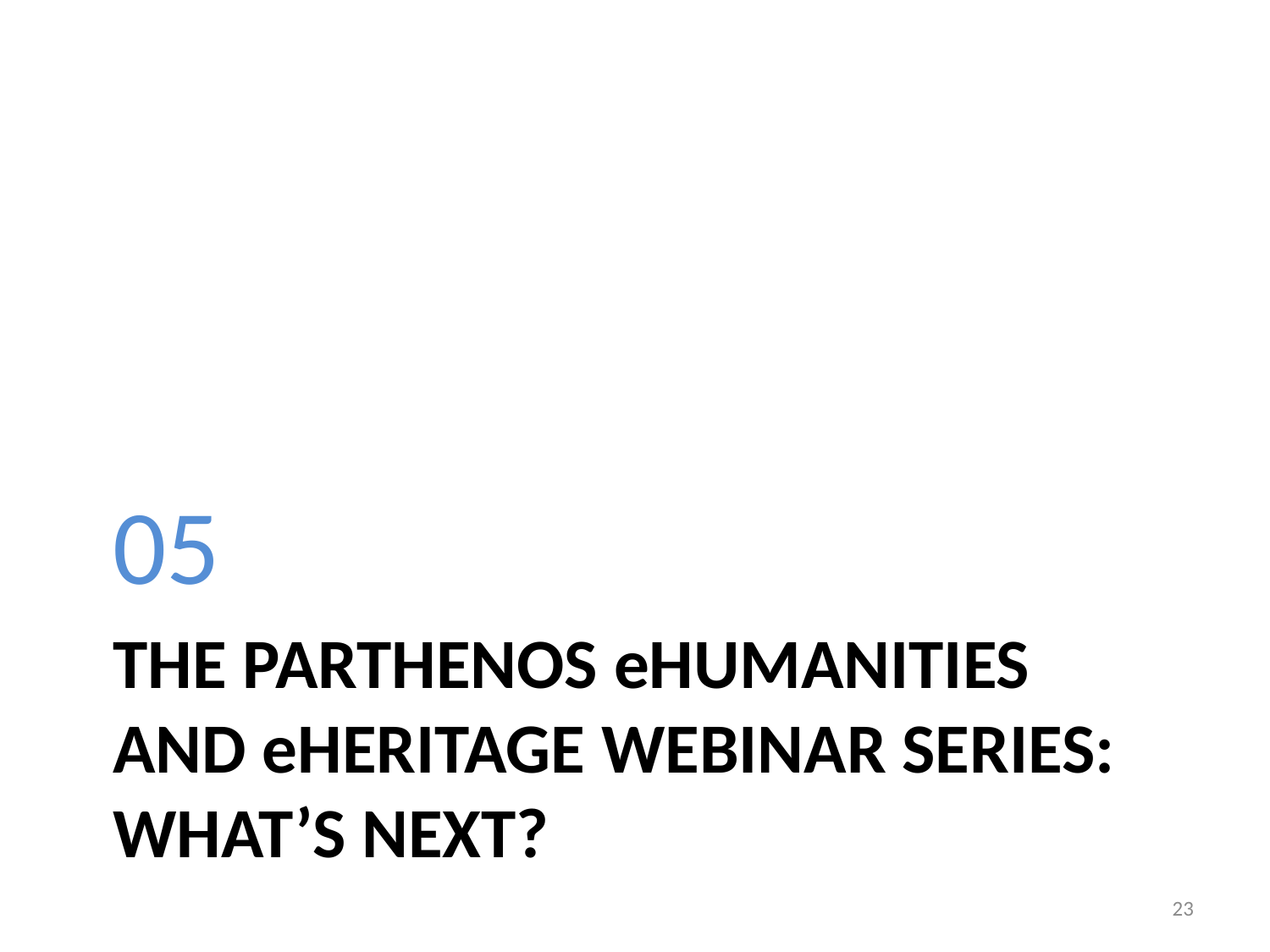

05
# The PARTHENOS eHumanities and eHeritage Webinar Series: What’s next?
23